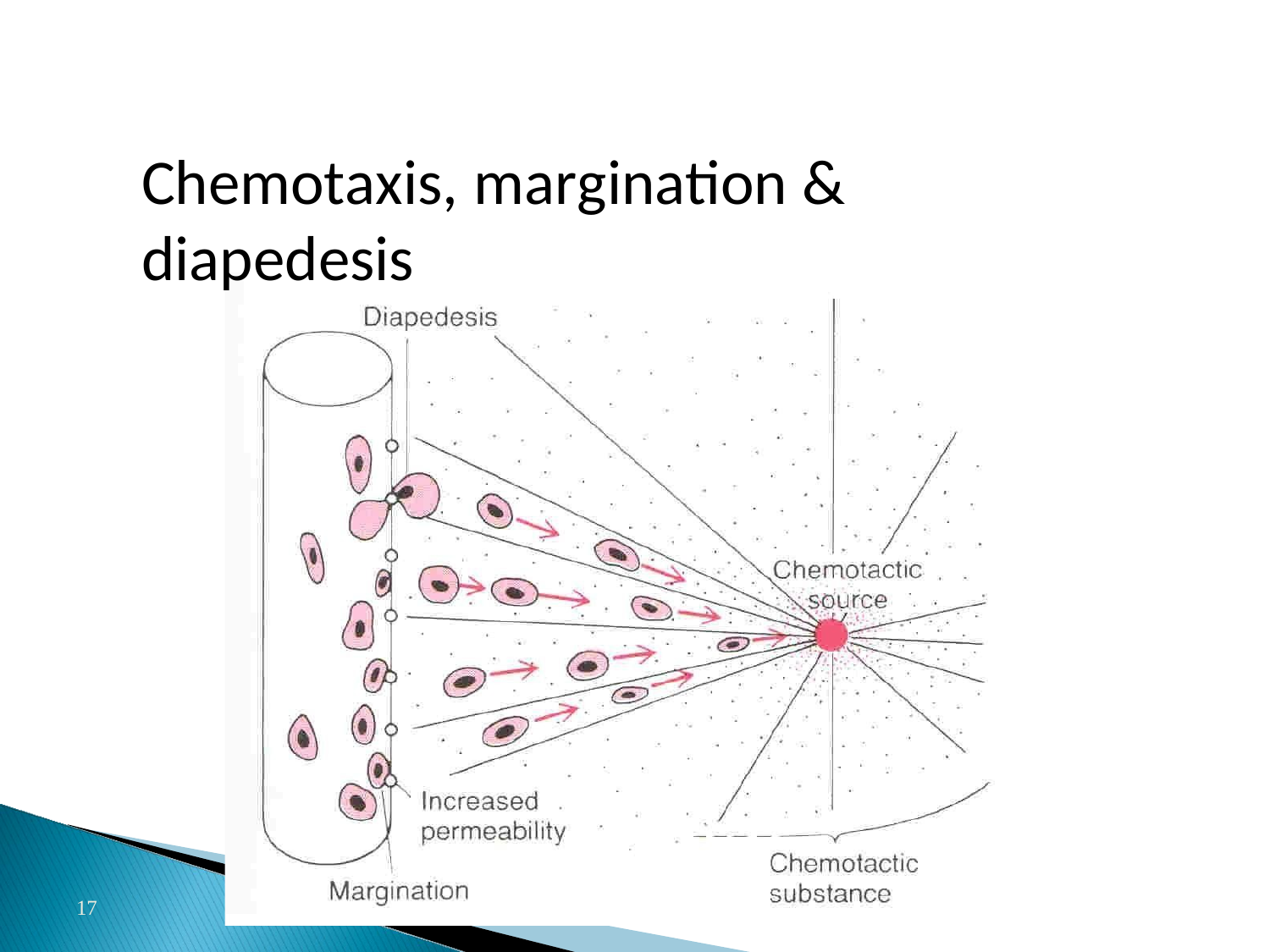

# Chemotaxis, margination & diapedesis
Dr Sitelbanat 2011

17